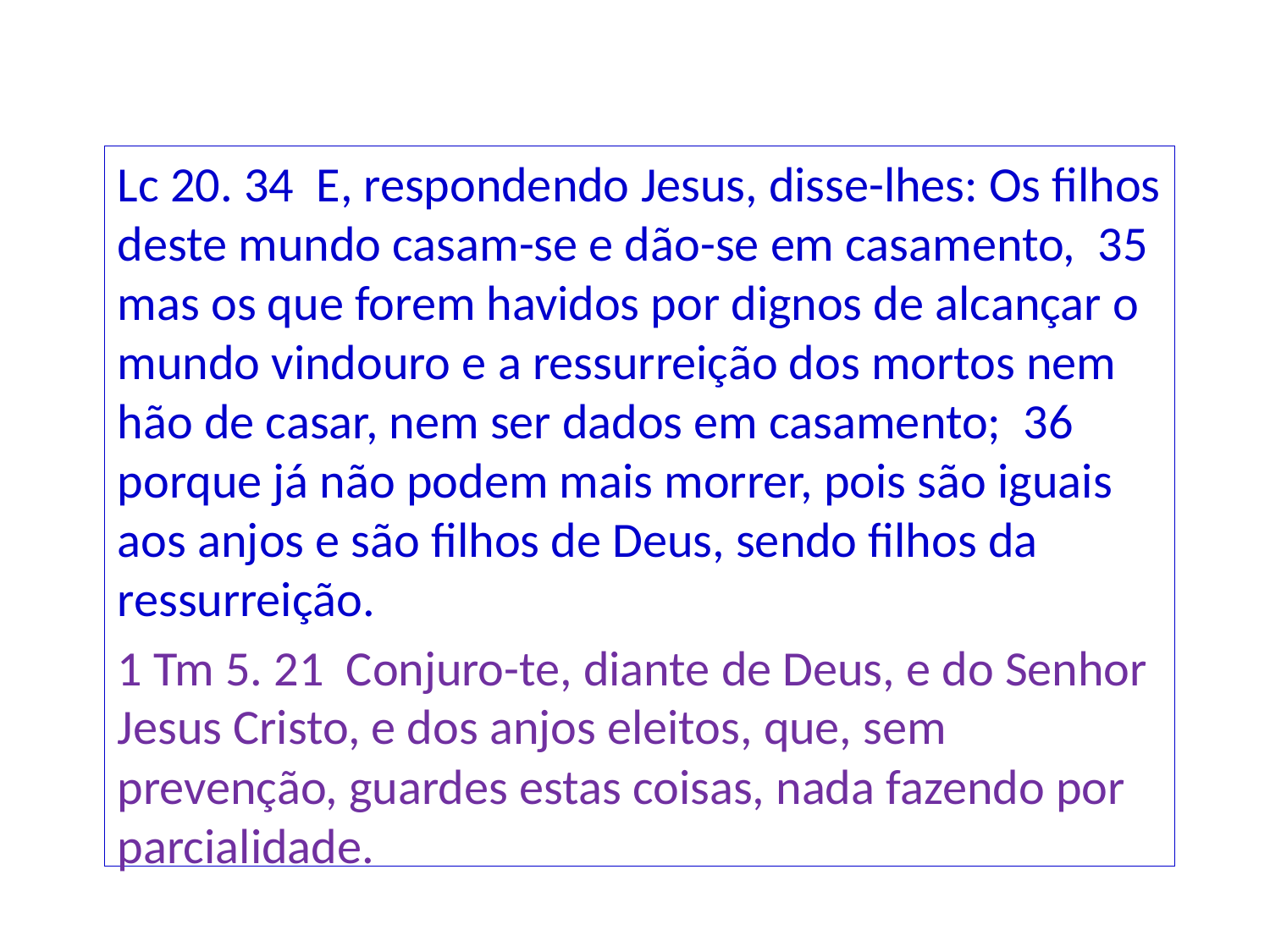

Lc 20. 34  E, respondendo Jesus, disse-lhes: Os filhos deste mundo casam-se e dão-se em casamento,  35  mas os que forem havidos por dignos de alcançar o mundo vindouro e a ressurreição dos mortos nem hão de casar, nem ser dados em casamento;  36  porque já não podem mais morrer, pois são iguais aos anjos e são filhos de Deus, sendo filhos da ressurreição.
1 Tm 5. 21  Conjuro-te, diante de Deus, e do Senhor Jesus Cristo, e dos anjos eleitos, que, sem prevenção, guardes estas coisas, nada fazendo por parcialidade.